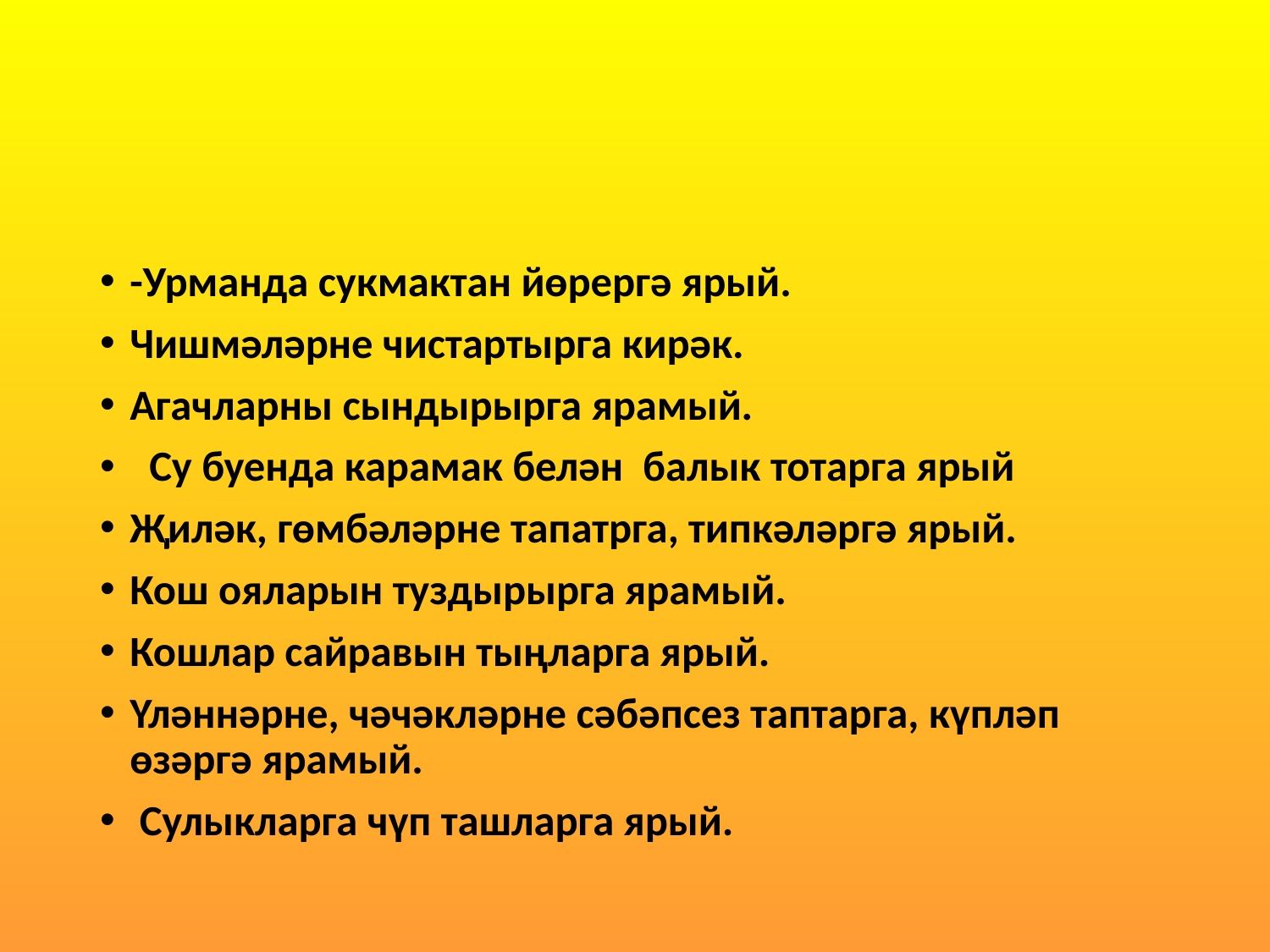

#
-Урманда сукмактан йөрергә ярый.
Чишмәләрне чистартырга кирәк.
Агачларны сындырырга ярамый.
  Су буенда карамак белән  балык тотарга ярый
Җиләк, гөмбәләрне тапатрга, типкәләргә ярый.
Кош ояларын туздырырга ярамый.
Кошлар сайравын тыңларга ярый.
Үләннәрне, чәчәкләрне сәбәпсез таптарга, күпләп өзәргә ярамый.
 Сулыкларга чүп ташларга ярый.